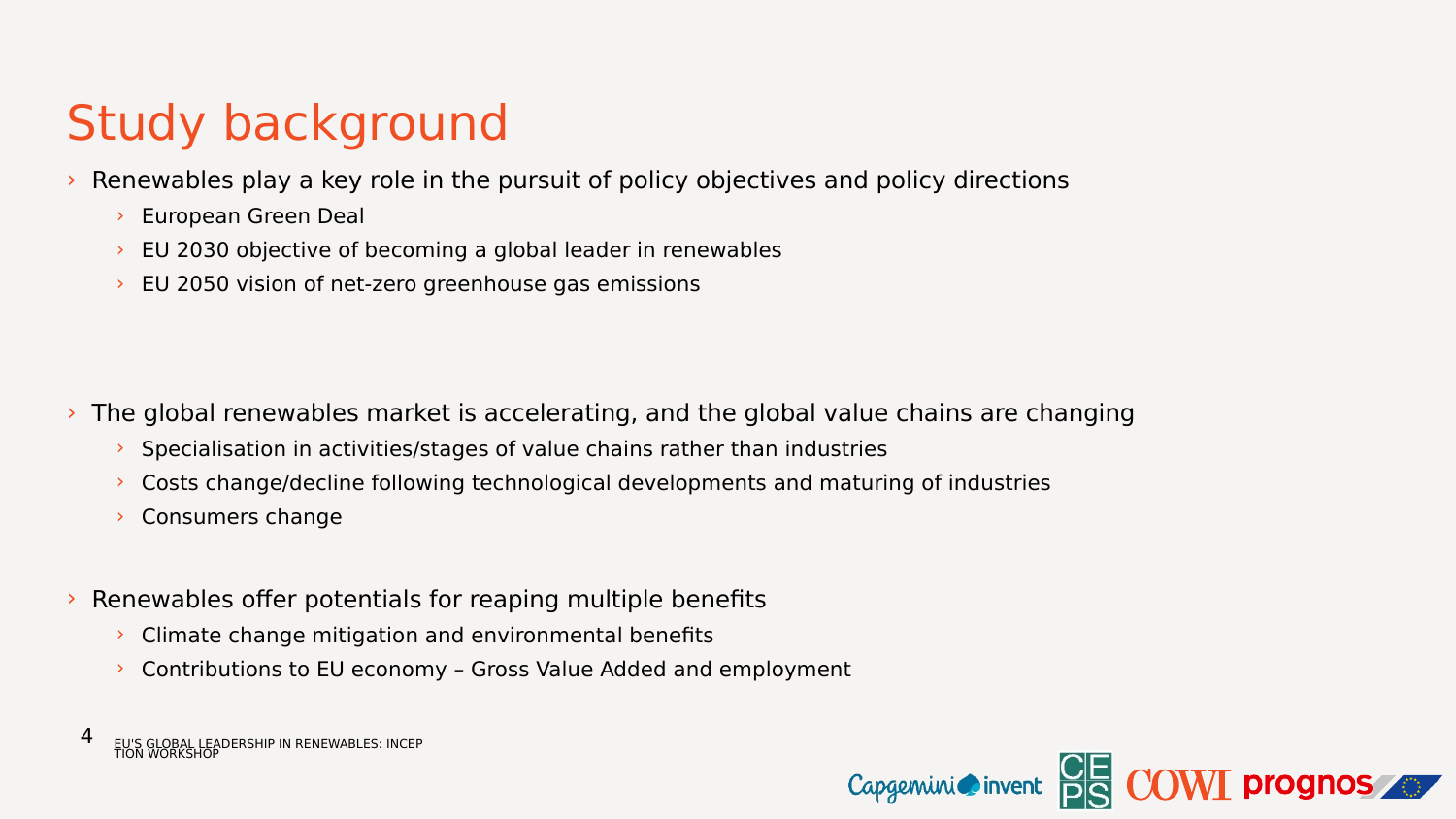

# Study background
Renewables play a key role in the pursuit of policy objectives and policy directions
European Green Deal
EU 2030 objective of becoming a global leader in renewables
EU 2050 vision of net-zero greenhouse gas emissions

The global renewables market is accelerating, and the global value chains are changing
Specialisation in activities/stages of value chains rather than industries
Costs change/decline following technological developments and maturing of industries
Consumers change

Renewables offer potentials for reaping multiple benefits
Climate change mitigation and environmental benefits
Contributions to EU economy – Gross Value Added and employment

4
EU's global leadership in renewables: Inception workshop